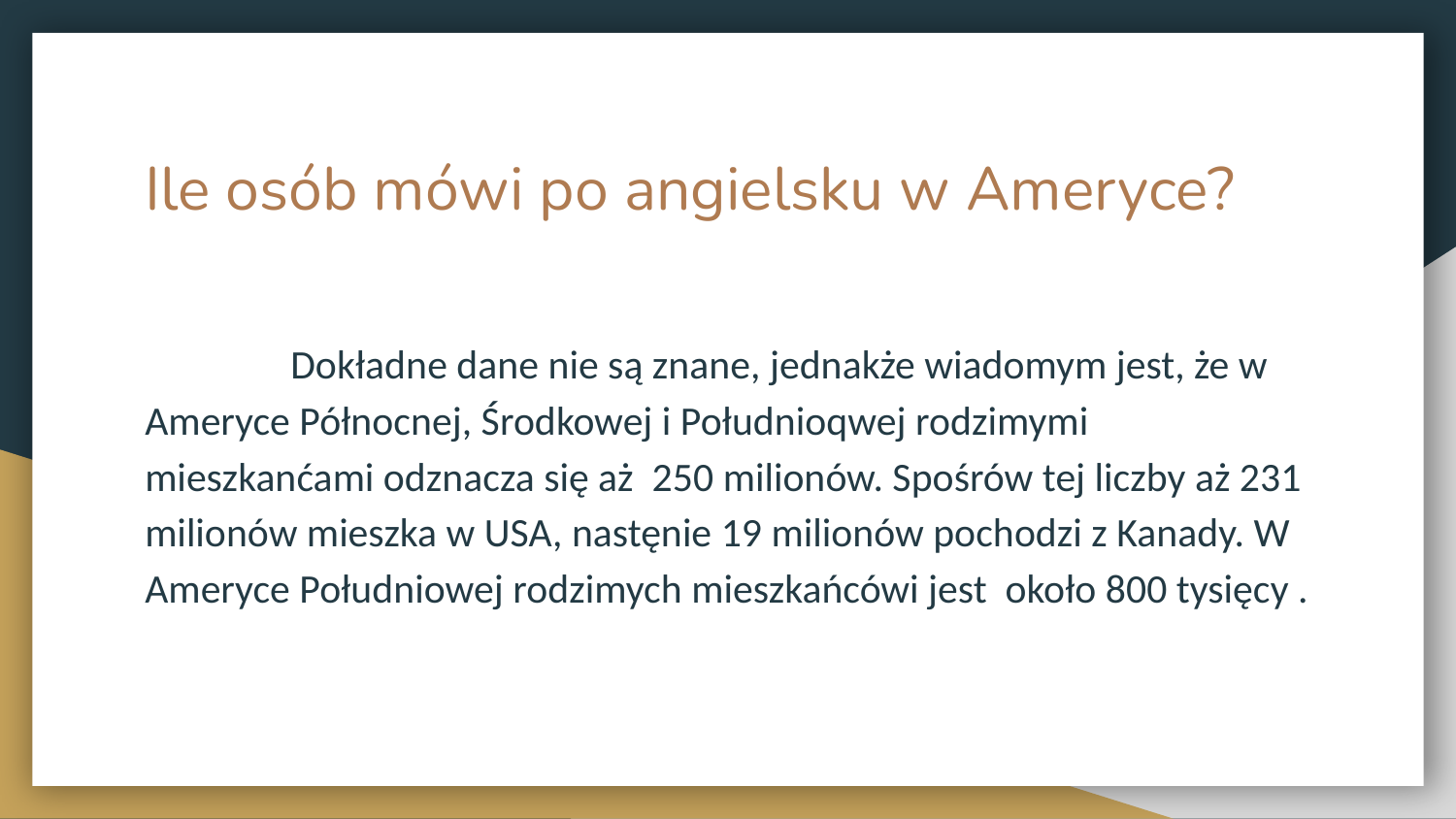

# Ile osób mówi po angielsku w Ameryce?
	Dokładne dane nie są znane, jednakże wiadomym jest, że w Ameryce Północnej, Środkowej i Południoqwej rodzimymi mieszkanćami odznacza się aż  250 milionów. Spośrów tej liczby aż 231 milionów mieszka w USA, nastęnie 19 milionów pochodzi z Kanady. W Ameryce Południowej rodzimych mieszkańcówi jest  około 800 tysięcy .